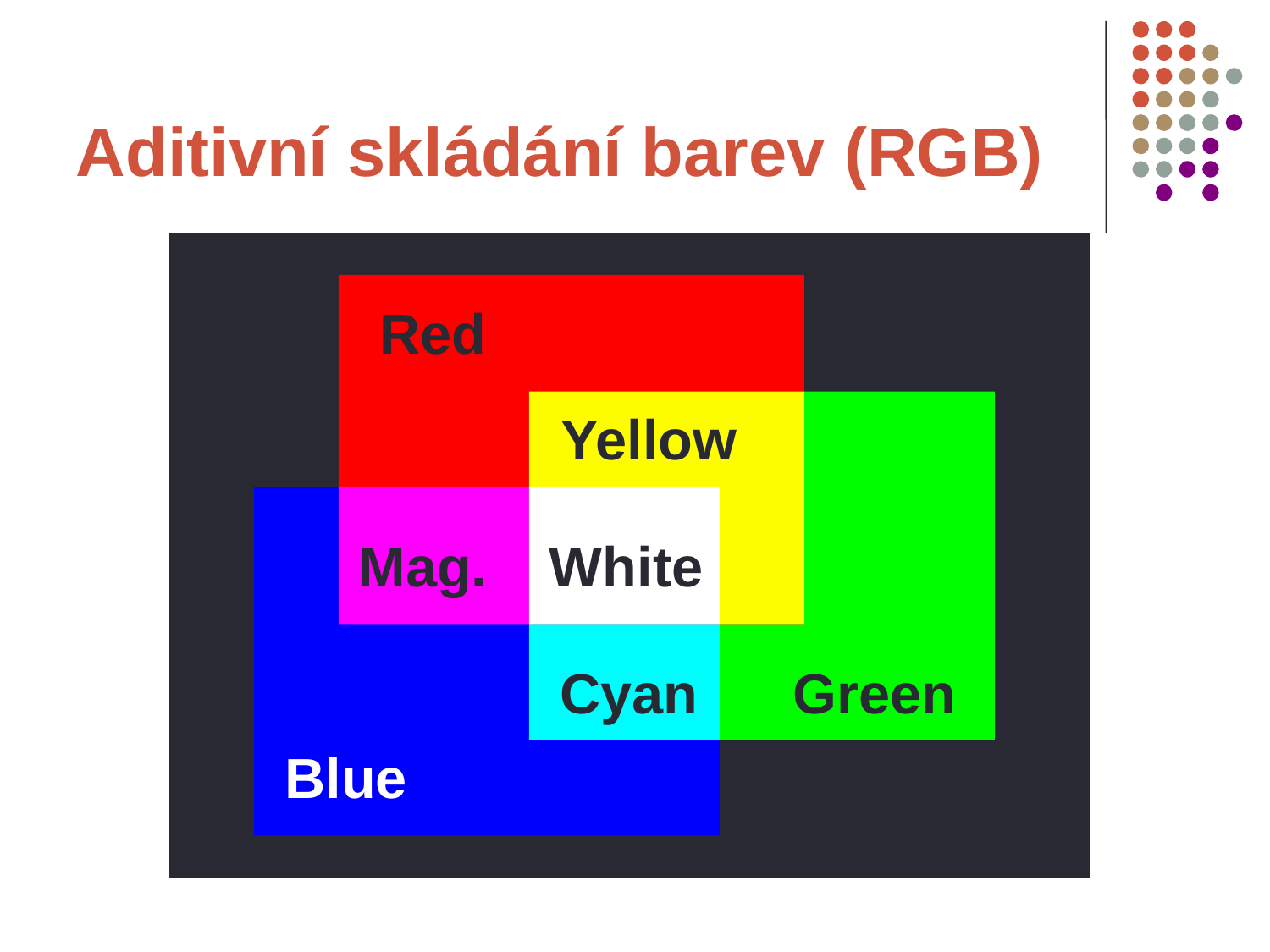

# Aditivní skládání barev (RGB)

Red

Yellow

Mag.
White

Cyan
Green
Blue